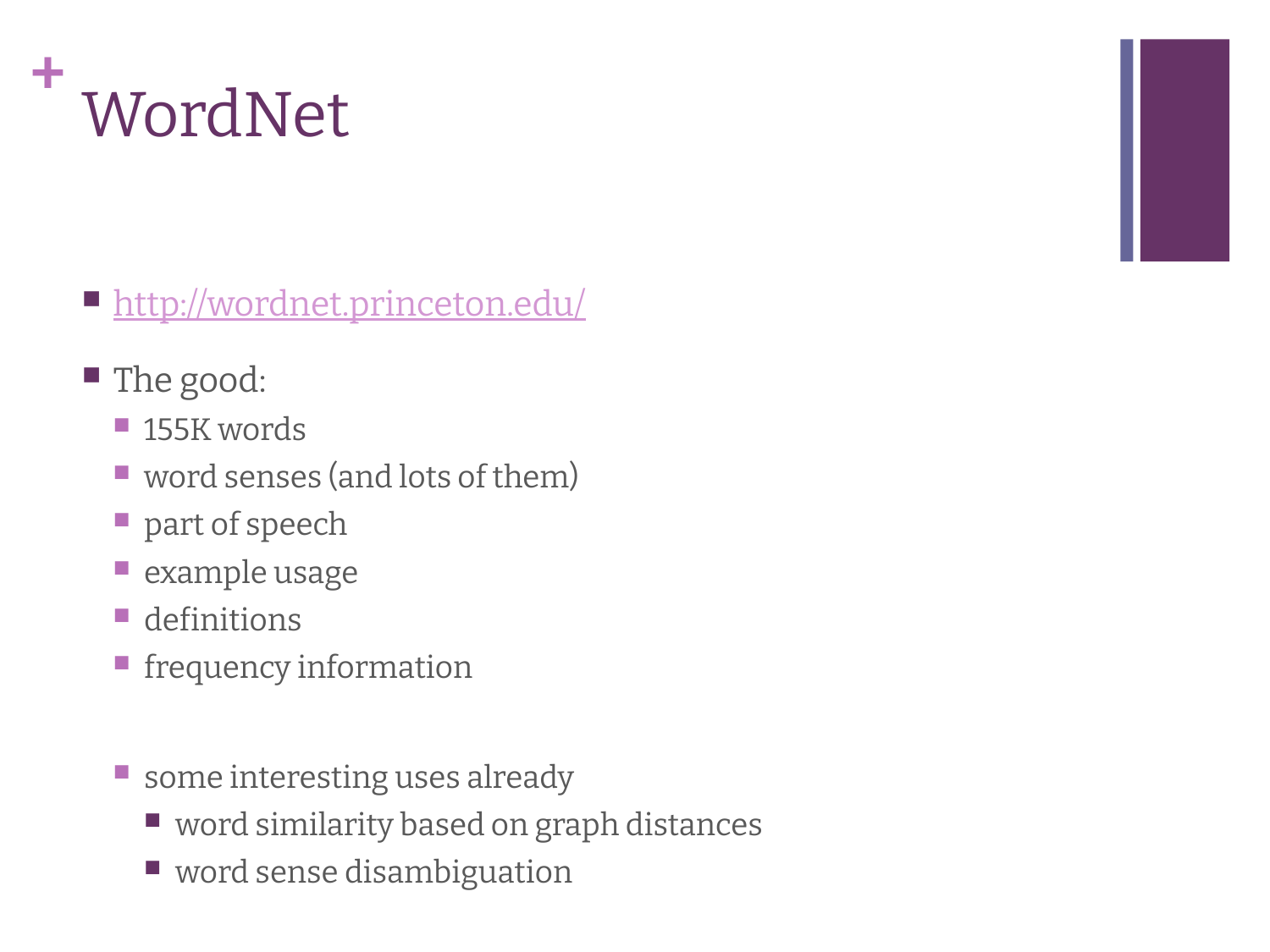

# WordNet
http://wordnet.princeton.edu/
The good:
155K words
word senses (and lots of them)
part of speech
example usage
definitions
frequency information

some interesting uses already
word similarity based on graph distances
word sense disambiguation